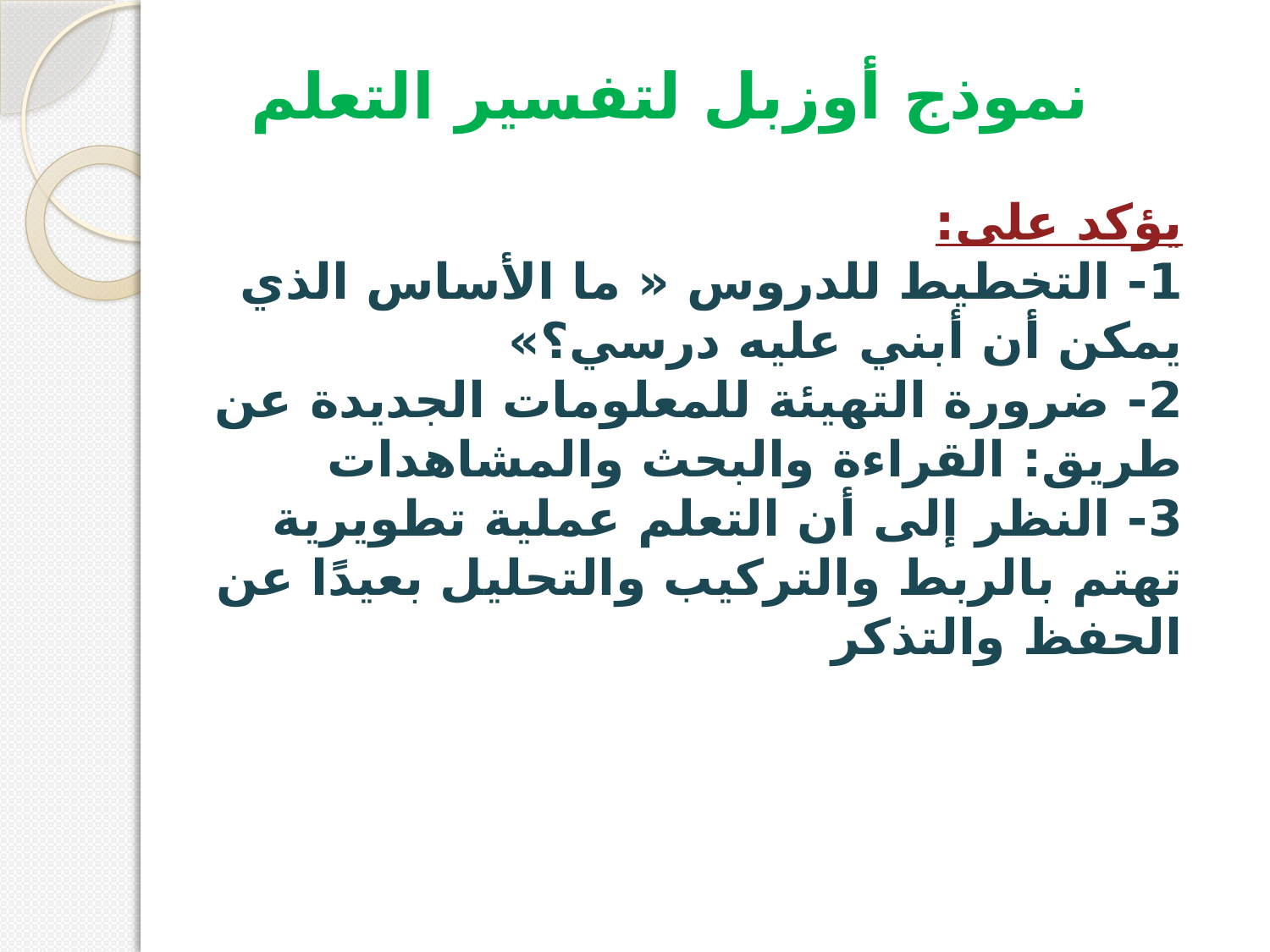

نموذج أوزبل لتفسير التعلم

يؤكد على:
1- التخطيط للدروس « ما الأساس الذي يمكن أن أبني عليه درسي؟»
2- ضرورة التهيئة للمعلومات الجديدة عن طريق: القراءة والبحث والمشاهدات
3- النظر إلى أن التعلم عملية تطويرية تهتم بالربط والتركيب والتحليل بعيدًا عن الحفظ والتذكر